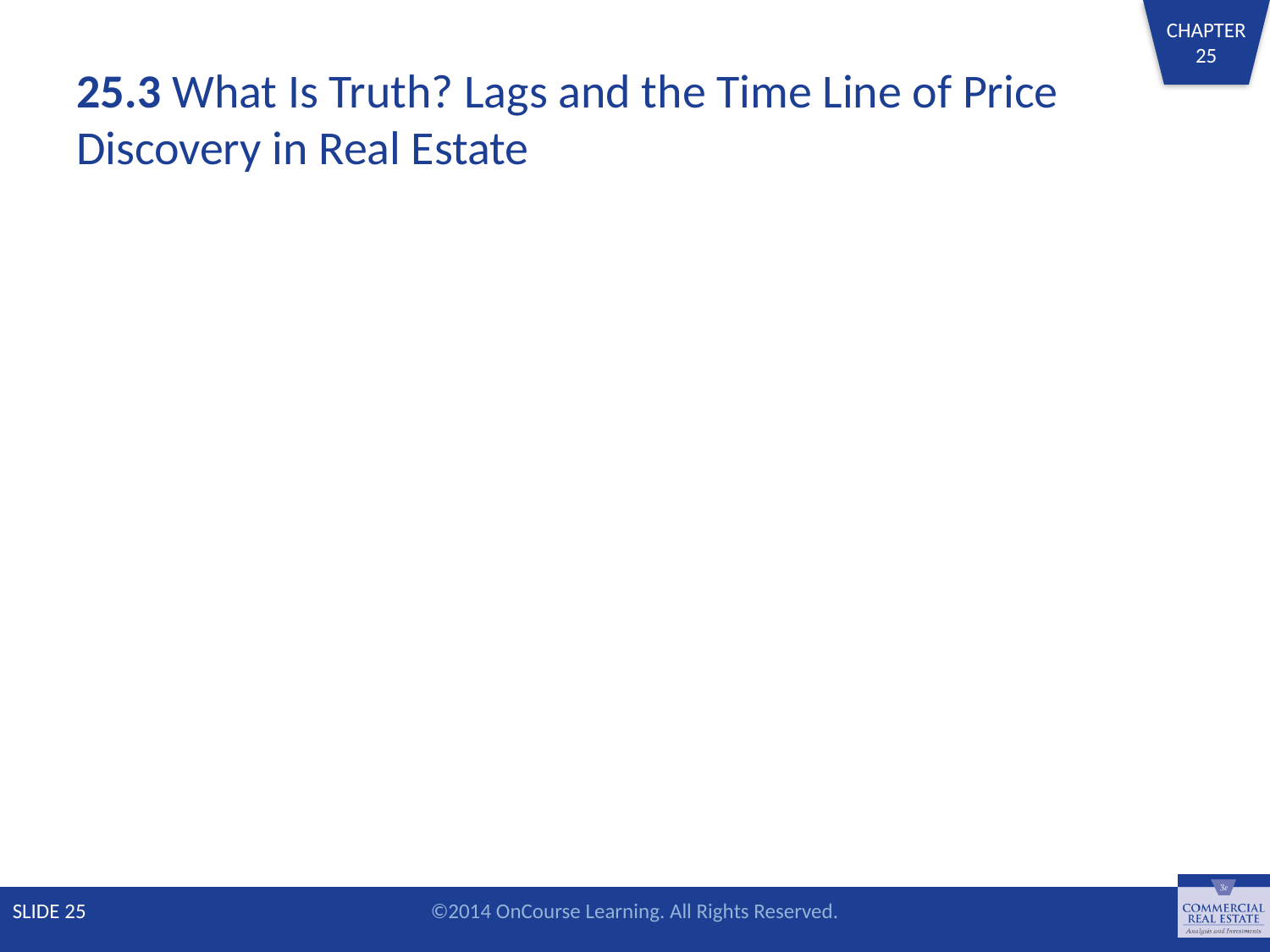

# 25.3 What Is Truth? Lags and the Time Line of Price Discovery in Real Estate

SLIDE 25